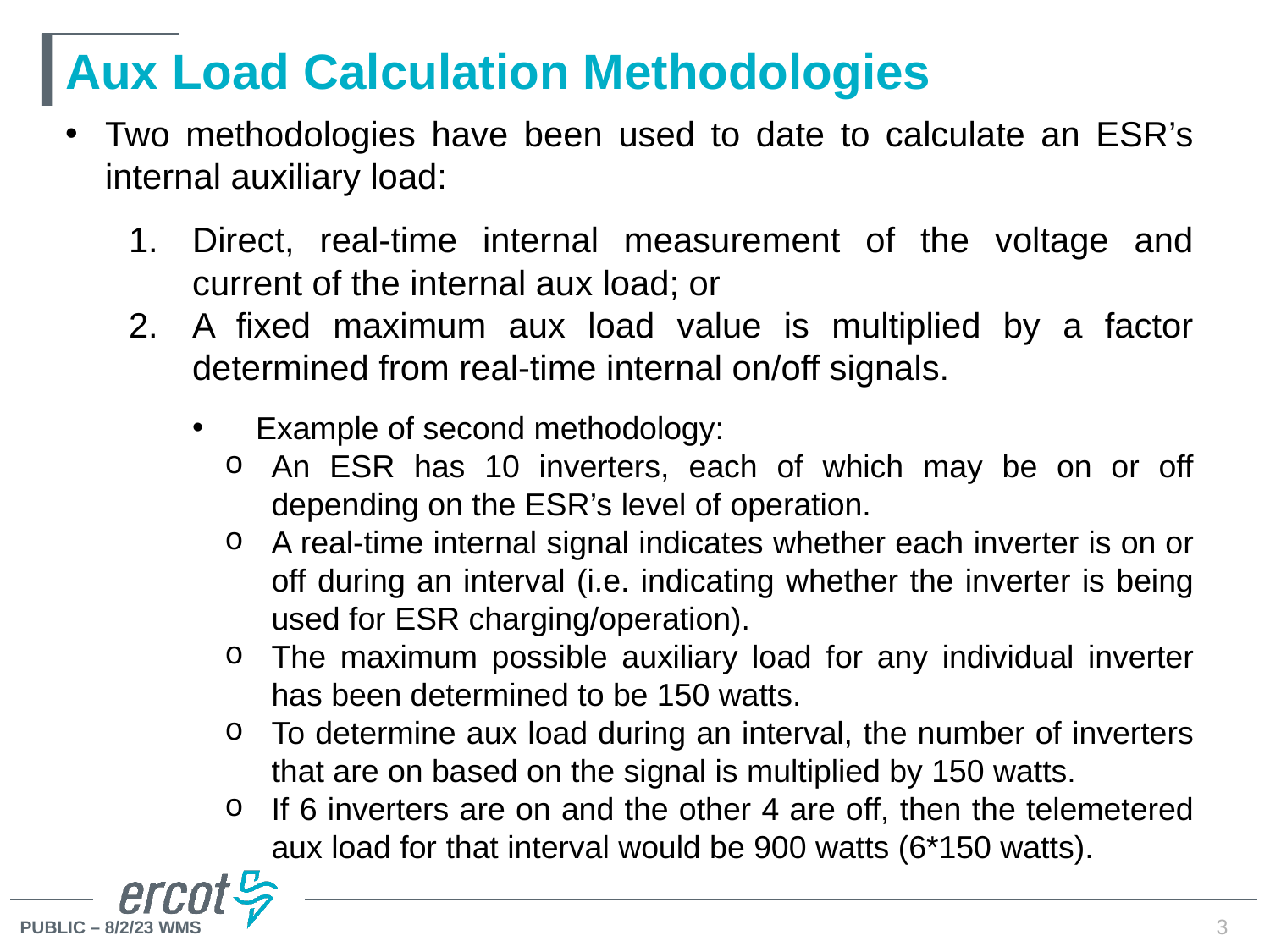

# Aux Load Calculation Methodologies
Two methodologies have been used to date to calculate an ESR’s internal auxiliary load:

Direct, real-time internal measurement of the voltage and current of the internal aux load; or
A fixed maximum aux load value is multiplied by a factor determined from real-time internal on/off signals.

Example of second methodology:
An ESR has 10 inverters, each of which may be on or off depending on the ESR’s level of operation.
A real-time internal signal indicates whether each inverter is on or off during an interval (i.e. indicating whether the inverter is being used for ESR charging/operation).
The maximum possible auxiliary load for any individual inverter has been determined to be 150 watts.
To determine aux load during an interval, the number of inverters that are on based on the signal is multiplied by 150 watts.
If 6 inverters are on and the other 4 are off, then the telemetered aux load for that interval would be 900 watts (6*150 watts).
3